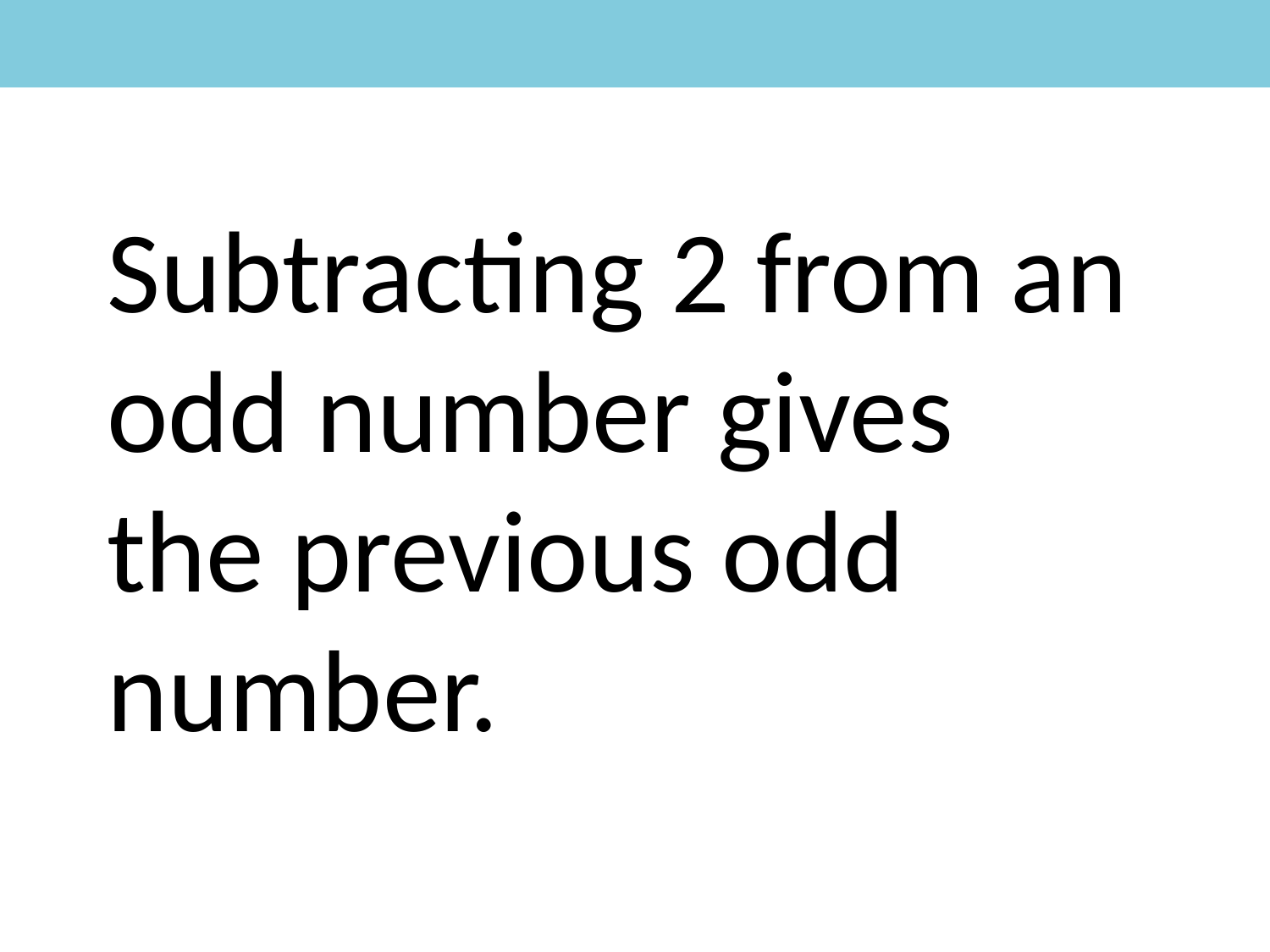

Subtracting 2 from an odd number gives the previous odd number.